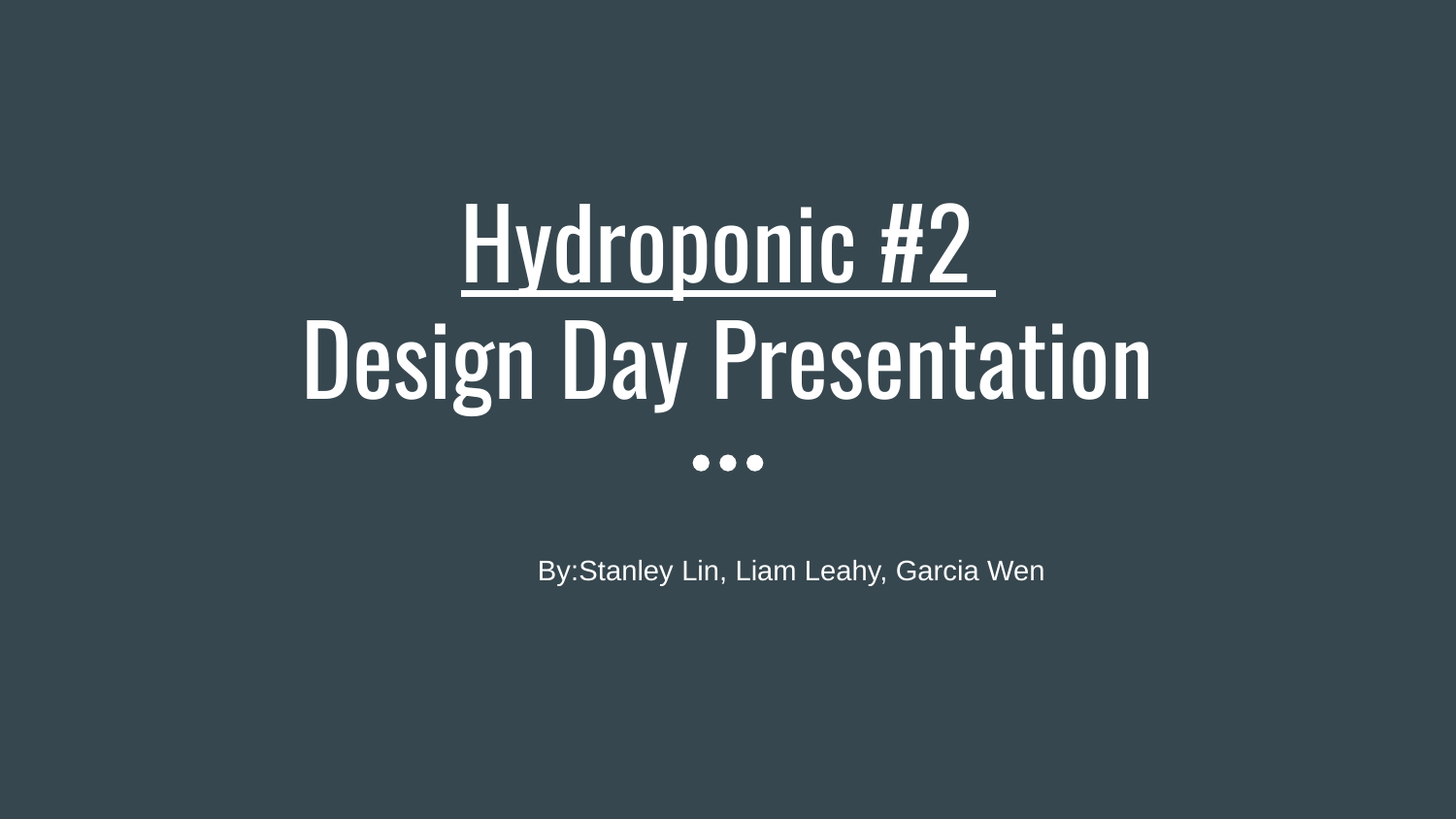

# Hydroponic #2
Design Day Presentation
By:Stanley Lin, Liam Leahy, Garcia Wen